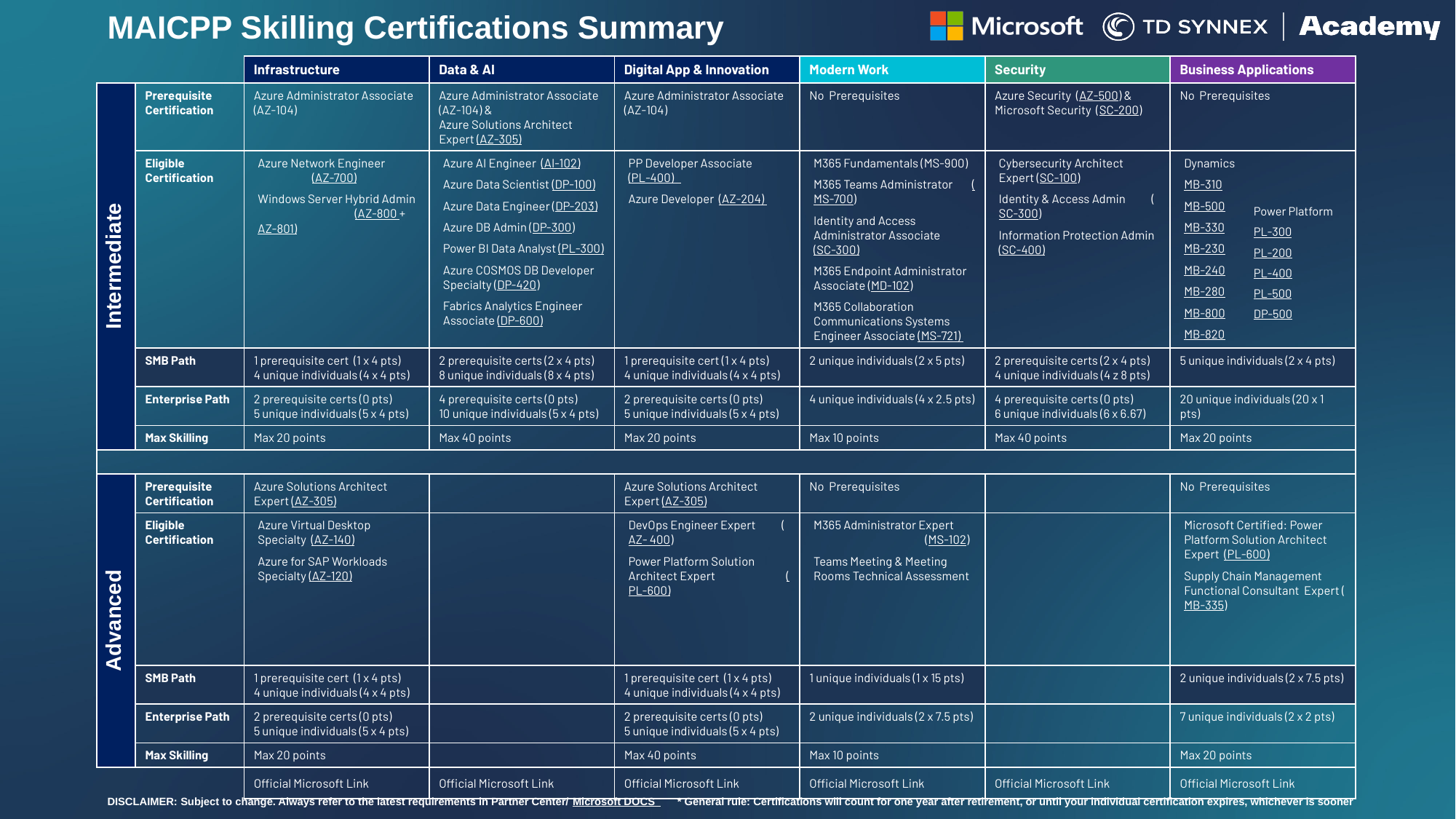

MAICPP Skilling Certifications Summary
|  |  | Infrastructure | Data & AI | Digital App & Innovation | Modern Work | Security | Business Applications |
| --- | --- | --- | --- | --- | --- | --- | --- |
| Intermediate | Prerequisite Certification | Azure Administrator Associate (AZ-104) | Azure Administrator Associate (AZ-104) & Azure Solutions Architect Expert (AZ-305) | Azure Administrator Associate (AZ-104) | No Prerequisites | Azure Security (AZ-500) & Microsoft Security (SC-200) | No Prerequisites |
|  | Eligible Certification | Azure Network Engineer (AZ-700) Windows Server Hybrid Admin (AZ-800 + AZ-801) | Azure AI Engineer (AI-102) Azure Data Scientist (DP-100) Azure Data Engineer (DP-203) Azure DB Admin (DP-300) Power BI Data Analyst (PL-300) Azure COSMOS DB Developer Specialty (DP-420) Fabrics Analytics Engineer Associate (DP-600) | PP Developer Associate (PL-400) Azure Developer (AZ-204) | M365 Fundamentals (MS-900) M365 Teams Administrator (MS-700) Identity and Access Administrator Associate (SC-300) M365 Endpoint Administrator Associate (MD-102) M365 Collaboration Communications Systems Engineer Associate (MS-721) | Cybersecurity Architect Expert (SC-100) Identity & Access Admin (SC-300) Information Protection Admin (SC-400) | Dynamics MB-310 MB-500 MB-330 MB-230 MB-240 MB-280 MB-800 MB-820 |
|  | SMB Path | 1 prerequisite cert (1 x 4 pts) 4 unique individuals (4 x 4 pts) | 2 prerequisite certs (2 x 4 pts) 8 unique individuals (8 x 4 pts) | 1 prerequisite cert (1 x 4 pts) 4 unique individuals (4 x 4 pts) | 2 unique individuals (2 x 5 pts) | 2 prerequisite certs (2 x 4 pts) 4 unique individuals (4 z 8 pts) | 5 unique individuals (2 x 4 pts) |
|  | Enterprise Path | 2 prerequisite certs (0 pts) 5 unique individuals (5 x 4 pts) | 4 prerequisite certs (0 pts) 10 unique individuals (5 x 4 pts) | 2 prerequisite certs (0 pts) 5 unique individuals (5 x 4 pts) | 4 unique individuals (4 x 2.5 pts) | 4 prerequisite certs (0 pts) 6 unique individuals (6 x 6.67) | 20 unique individuals (20 x 1 pts) |
|  | Max Skilling | Max 20 points | Max 40 points | Max 20 points | Max 10 points | Max 40 points | Max 20 points |
|  |  |  |  |  |  |  |  |
| Advanced | Prerequisite Certification | Azure Solutions Architect Expert (AZ-305) |  | Azure Solutions Architect Expert (AZ-305) | No Prerequisites |  | No Prerequisites |
|  | Eligible Certification | Azure Virtual Desktop Specialty (AZ-140) Azure for SAP Workloads Specialty (AZ-120) |  | DevOps Engineer Expert (AZ- 400) Power Platform Solution Architect Expert (PL-600) | M365 Administrator Expert (MS-102) Teams Meeting & Meeting Rooms Technical Assessment |  | Microsoft Certified: Power Platform Solution Architect Expert (PL-600) Supply Chain Management Functional Consultant Expert (MB-335) |
|  | SMB Path | 1 prerequisite cert (1 x 4 pts) 4 unique individuals (4 x 4 pts) |  | 1 prerequisite cert (1 x 4 pts) 4 unique individuals (4 x 4 pts) | 1 unique individuals (1 x 15 pts) |  | 2 unique individuals (2 x 7.5 pts) |
|  | Enterprise Path | 2 prerequisite certs (0 pts) 5 unique individuals (5 x 4 pts) |  | 2 prerequisite certs (0 pts) 5 unique individuals (5 x 4 pts) | 2 unique individuals (2 x 7.5 pts) |  | 7 unique individuals (2 x 2 pts) |
|  | Max Skilling | Max 20 points |  | Max 40 points | Max 10 points |  | Max 20 points |
|  |  | Official Microsoft Link | Official Microsoft Link | Official Microsoft Link | Official Microsoft Link | Official Microsoft Link | Official Microsoft Link |
Power Platform
PL-300
PL-200
PL-400
PL-500
DP-500
DISCLAIMER: Subject to change. Always refer to the latest requirements in Partner Center/ Microsoft DOCS
 * General rule: Certifications will count for one year after retirement, or until your individual certification expires, whichever is sooner